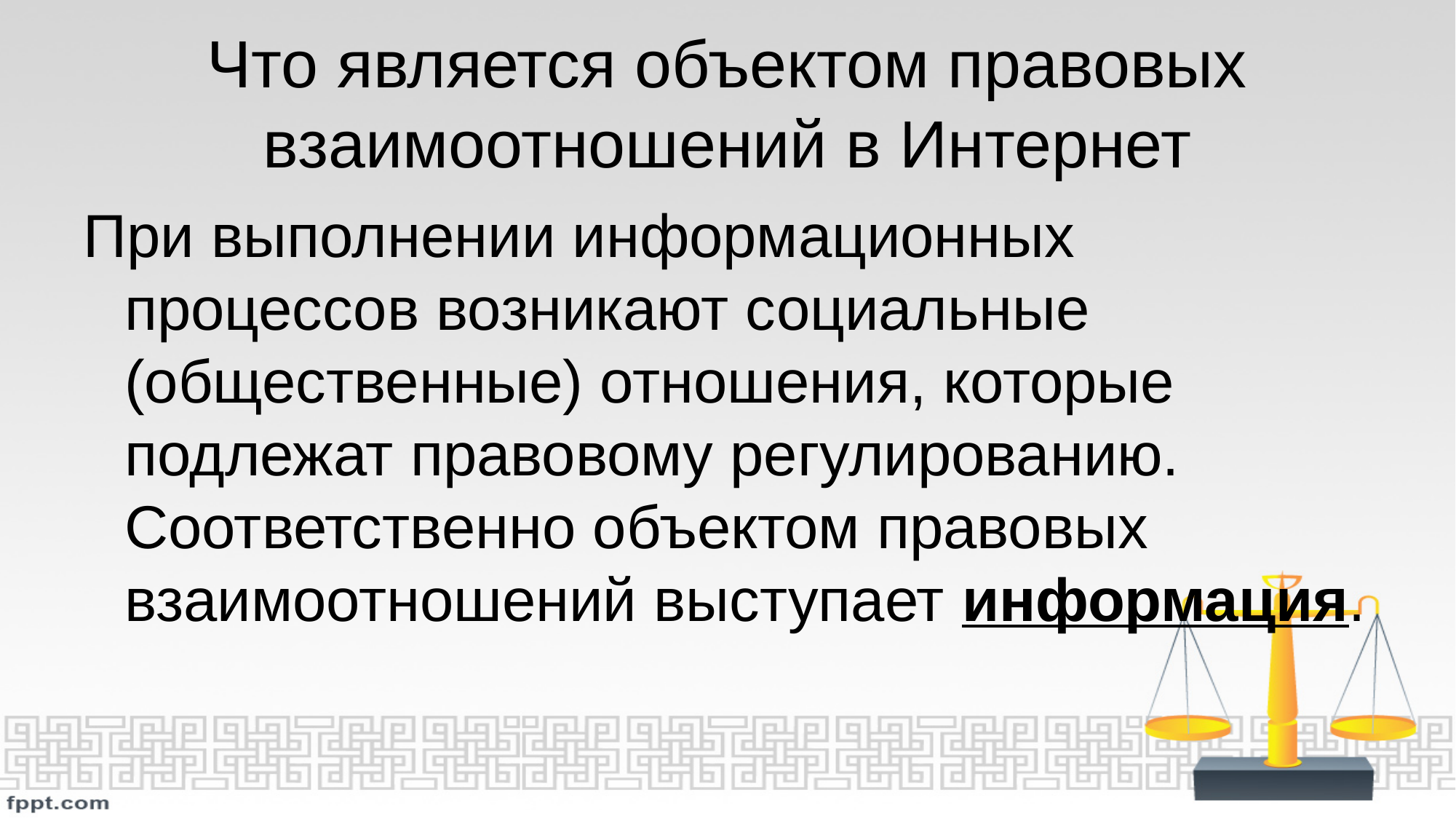

# Что является объектом правовых взаимоотношений в Интернет
При выполнении информационных процессов возникают социальные (общественные) отношения, которые подлежат правовому регулированию. Соответственно объектом правовых взаимоотношений выступает информация.